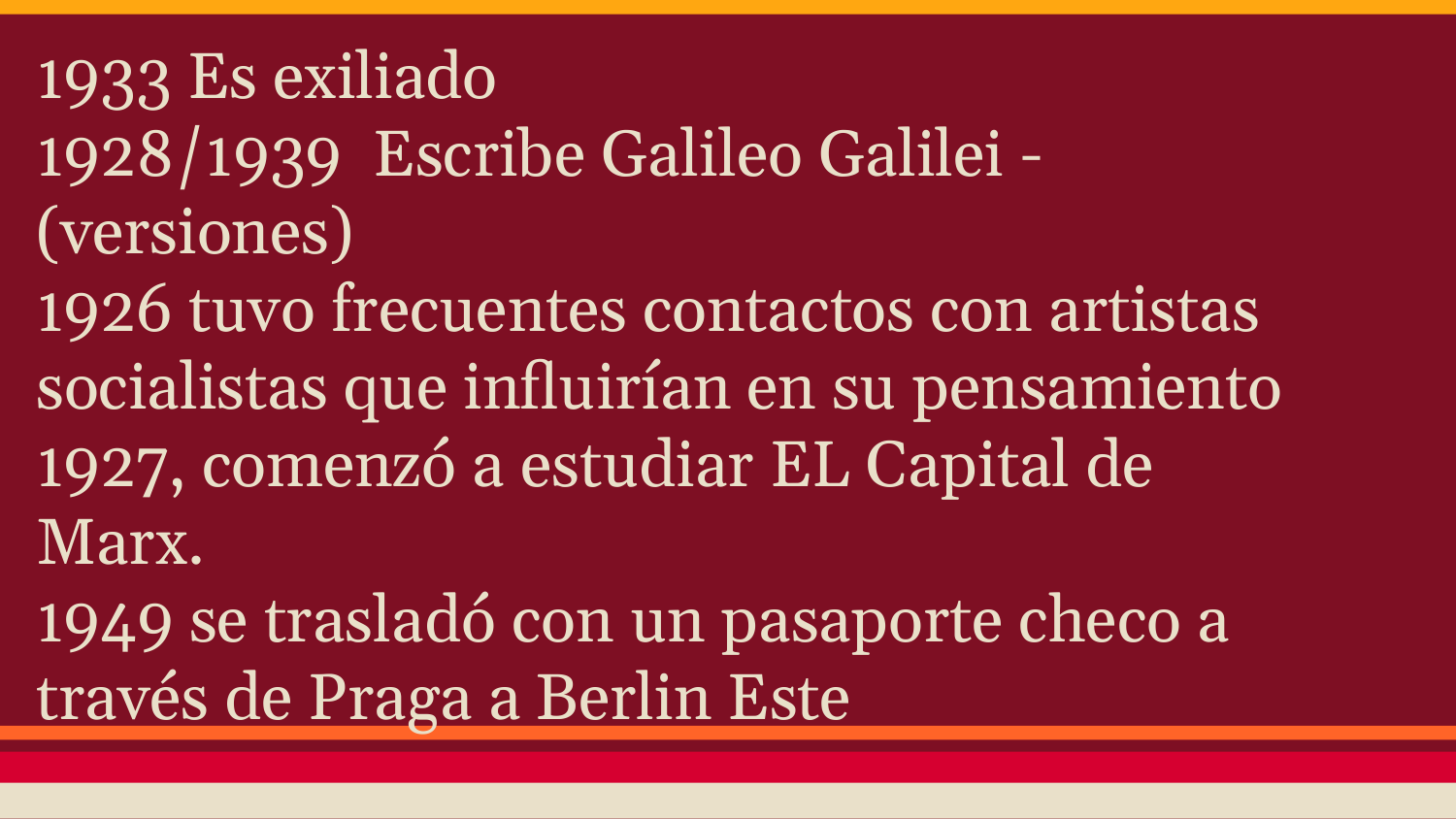

1933 Es exiliado
1928/1939  Escribe Galileo Galilei - (versiones)
1926 tuvo frecuentes contactos con artistas socialistas que influirían en su pensamiento 1927, comenzó a estudiar EL Capital de Marx.
1949 se trasladó con un pasaporte checo a través de Praga a Berlin Este